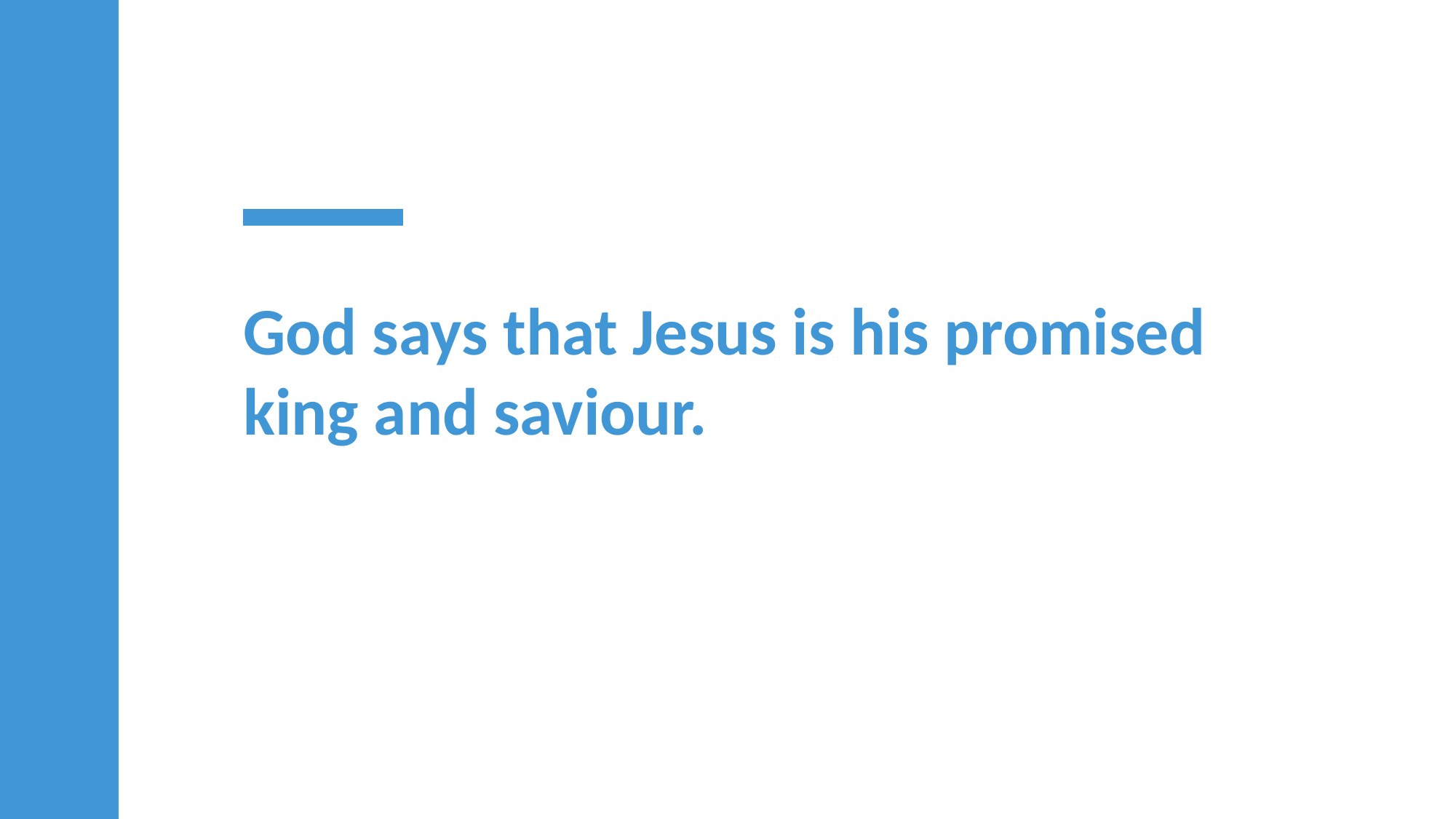

God says that Jesus is his promised king and saviour.